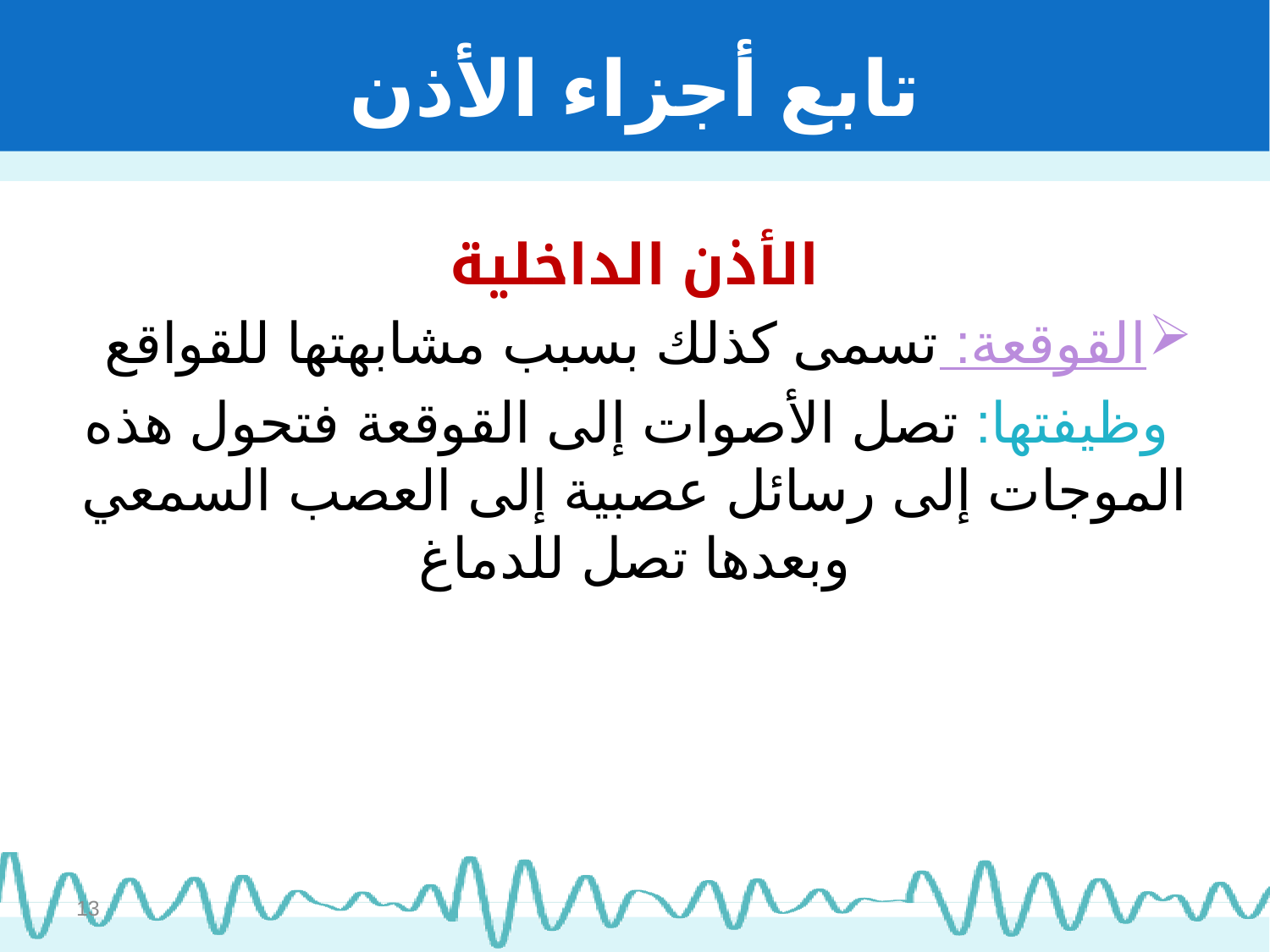

# تابع أجزاء الأذن
الأذن الداخلية
القوقعة: تسمى كذلك بسبب مشابهتها للقواقع
 وظيفتها: تصل الأصوات إلى القوقعة فتحول هذه الموجات إلى رسائل عصبية إلى العصب السمعي وبعدها تصل للدماغ
13